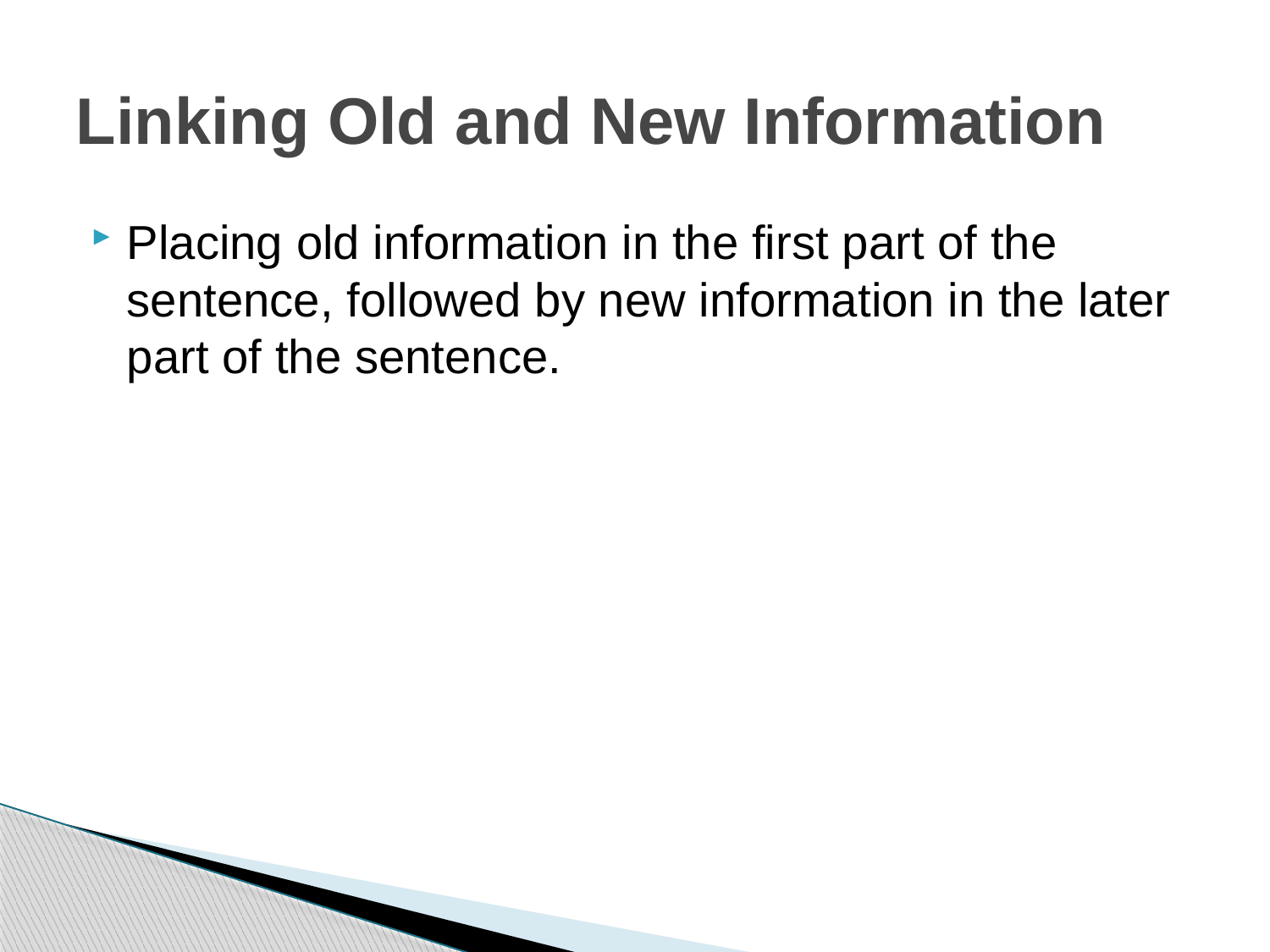

# Linking Old and New Information
Placing old information in the first part of the sentence, followed by new information in the later part of the sentence.